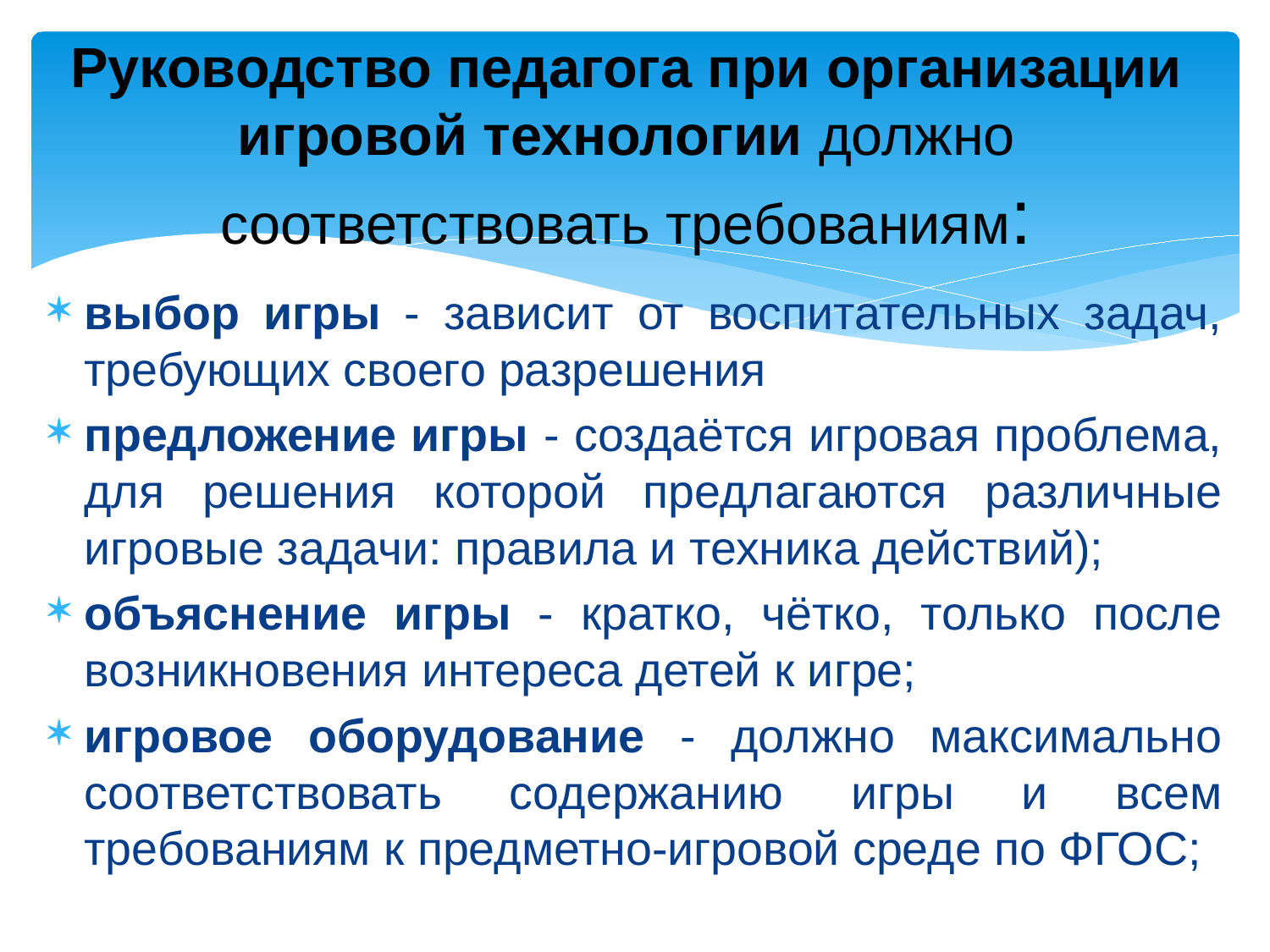

# Руководство педагога при организации игровой технологии должно соответствовать требованиям:
выбор игры - зависит от воспитательных задач, требующих своего разрешения
предложение игры - создаётся игровая проблема, для решения которой предлагаются различные игровые задачи: правила и техника действий);
объяснение игры - кратко, чётко, только после возникновения интереса детей к игре;
игровое оборудование - должно максимально соответствовать содержанию игры и всем требованиям к предметно-игровой среде по ФГОС;